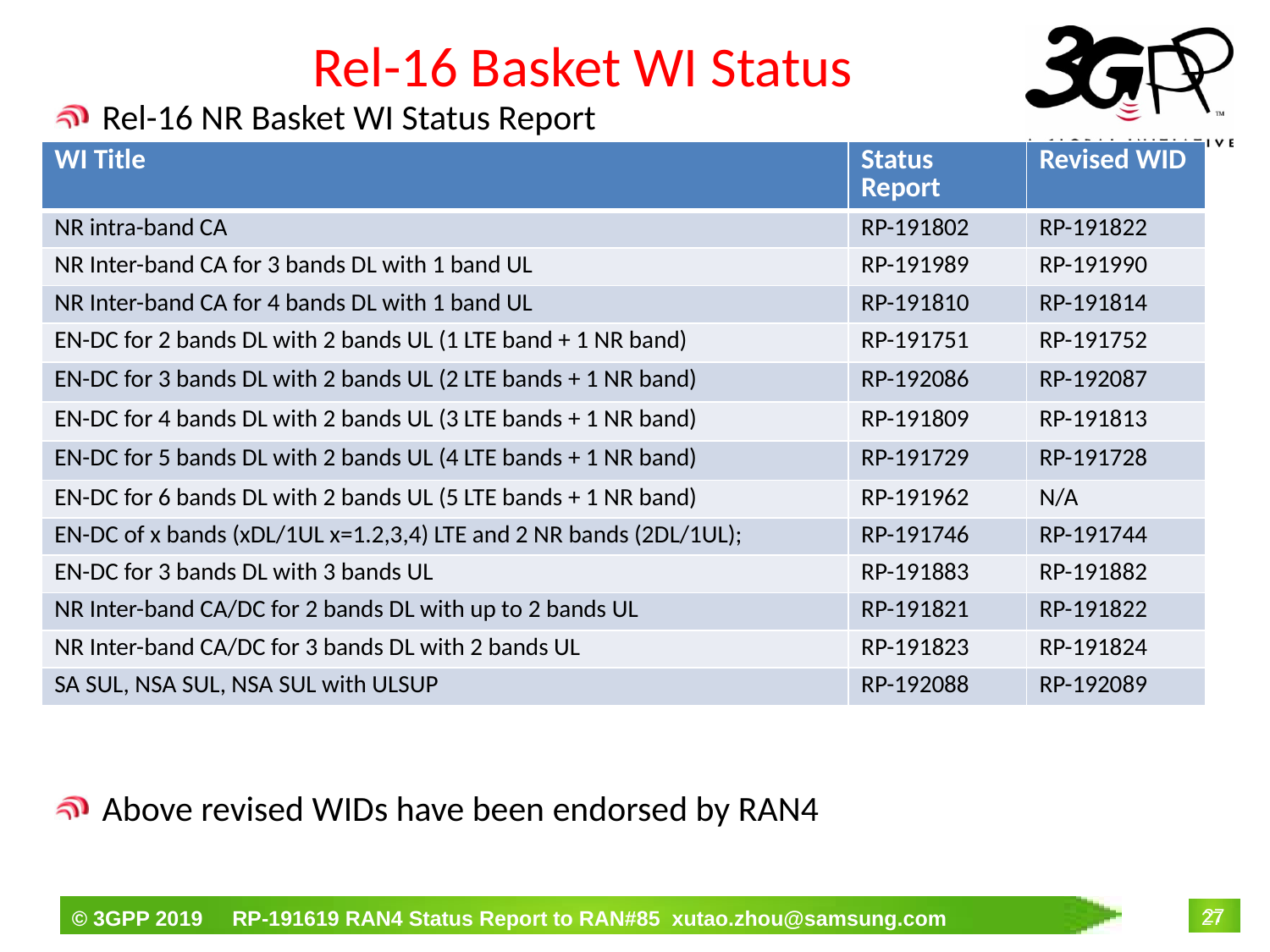

# Rel-16 Basket WI Status
Rel-16 NR Basket WI Status Report

Above revised WIDs have been endorsed by RAN4

| WI Title | Status Report | Revised WID |
| --- | --- | --- |
| NR intra-band CA | RP-191802 | RP-191822 |
| NR Inter-band CA for 3 bands DL with 1 band UL | RP-191989 | RP-191990 |
| NR Inter-band CA for 4 bands DL with 1 band UL | RP-191810 | RP-191814 |
| EN-DC for 2 bands DL with 2 bands UL (1 LTE band + 1 NR band) | RP-191751 | RP-191752 |
| EN-DC for 3 bands DL with 2 bands UL (2 LTE bands + 1 NR band) | RP-192086 | RP-192087 |
| EN-DC for 4 bands DL with 2 bands UL (3 LTE bands + 1 NR band) | RP-191809 | RP-191813 |
| EN-DC for 5 bands DL with 2 bands UL (4 LTE bands + 1 NR band) | RP-191729 | RP-191728 |
| EN-DC for 6 bands DL with 2 bands UL (5 LTE bands + 1 NR band) | RP-191962 | N/A |
| EN-DC of x bands (xDL/1UL x=1.2,3,4) LTE and 2 NR bands (2DL/1UL); | RP-191746 | RP-191744 |
| EN-DC for 3 bands DL with 3 bands UL | RP-191883 | RP-191882 |
| NR Inter-band CA/DC for 2 bands DL with up to 2 bands UL | RP-191821 | RP-191822 |
| NR Inter-band CA/DC for 3 bands DL with 2 bands UL | RP-191823 | RP-191824 |
| SA SUL, NSA SUL, NSA SUL with ULSUP | RP-192088 | RP-192089 |
27